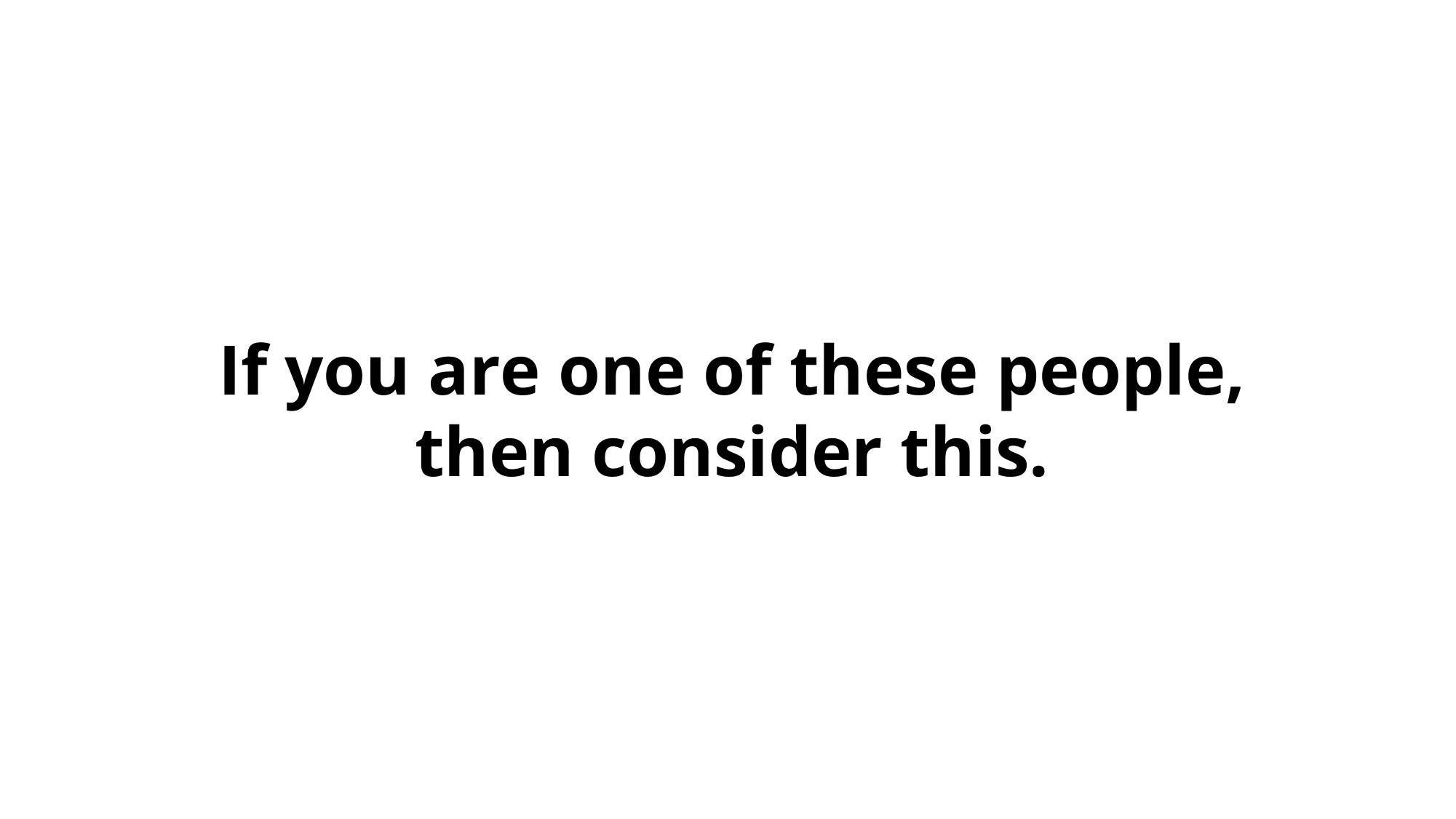

If you are one of these people, then consider this.